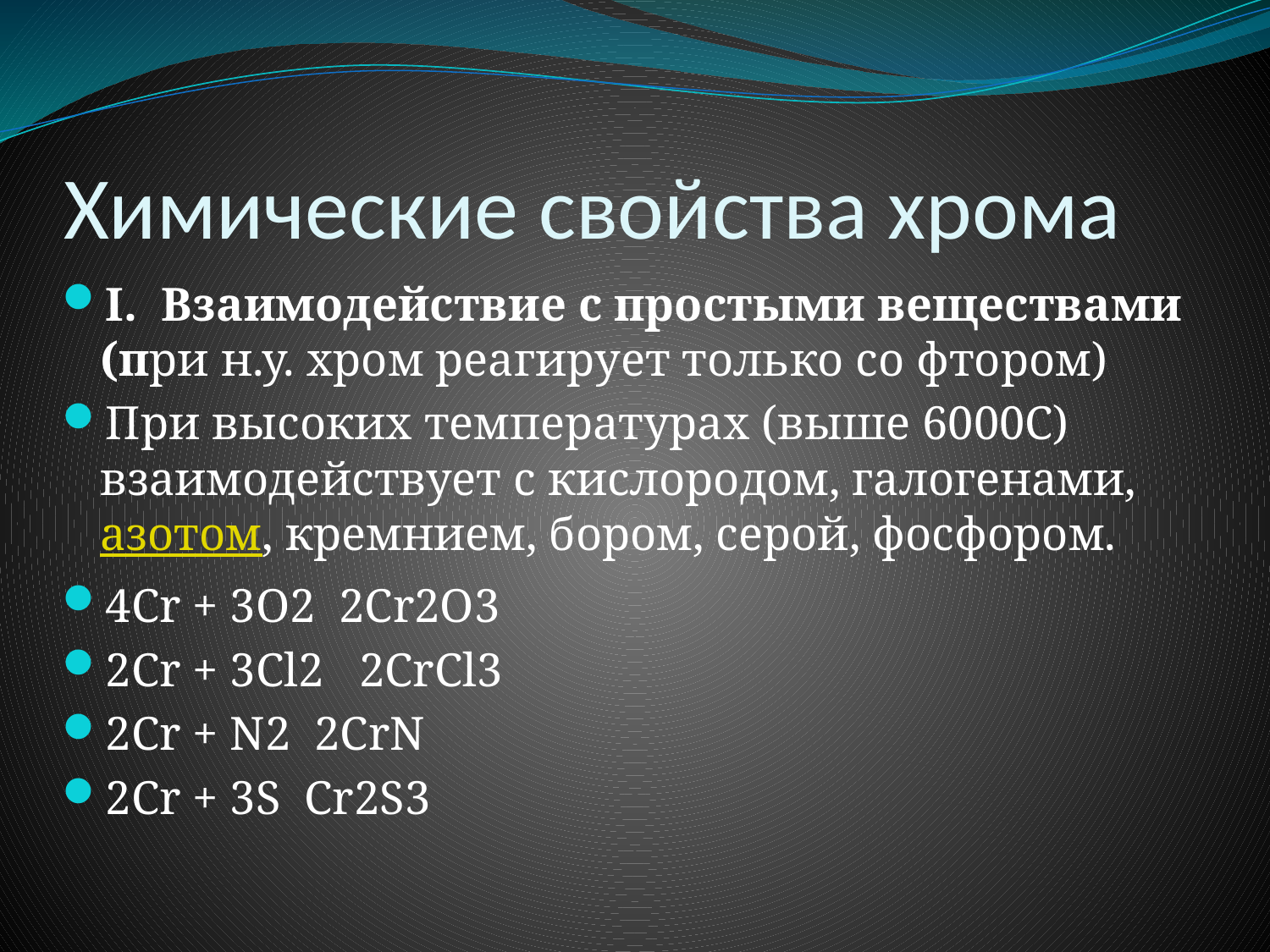

# Химические свойства хрома
I.  Взаимодействие с простыми веществами (при н.у. хром реагирует только со фтором)
При высоких температурах (выше 6000C) взаимодействует с кислородом, галогенами, азотом, кремнием, бором, серой, фосфором.
4Cr + 3O2  2Cr2O3
2Cr + 3Cl2   2CrCl3
2Cr + N2  2CrN
2Cr + 3S  Cr2S3